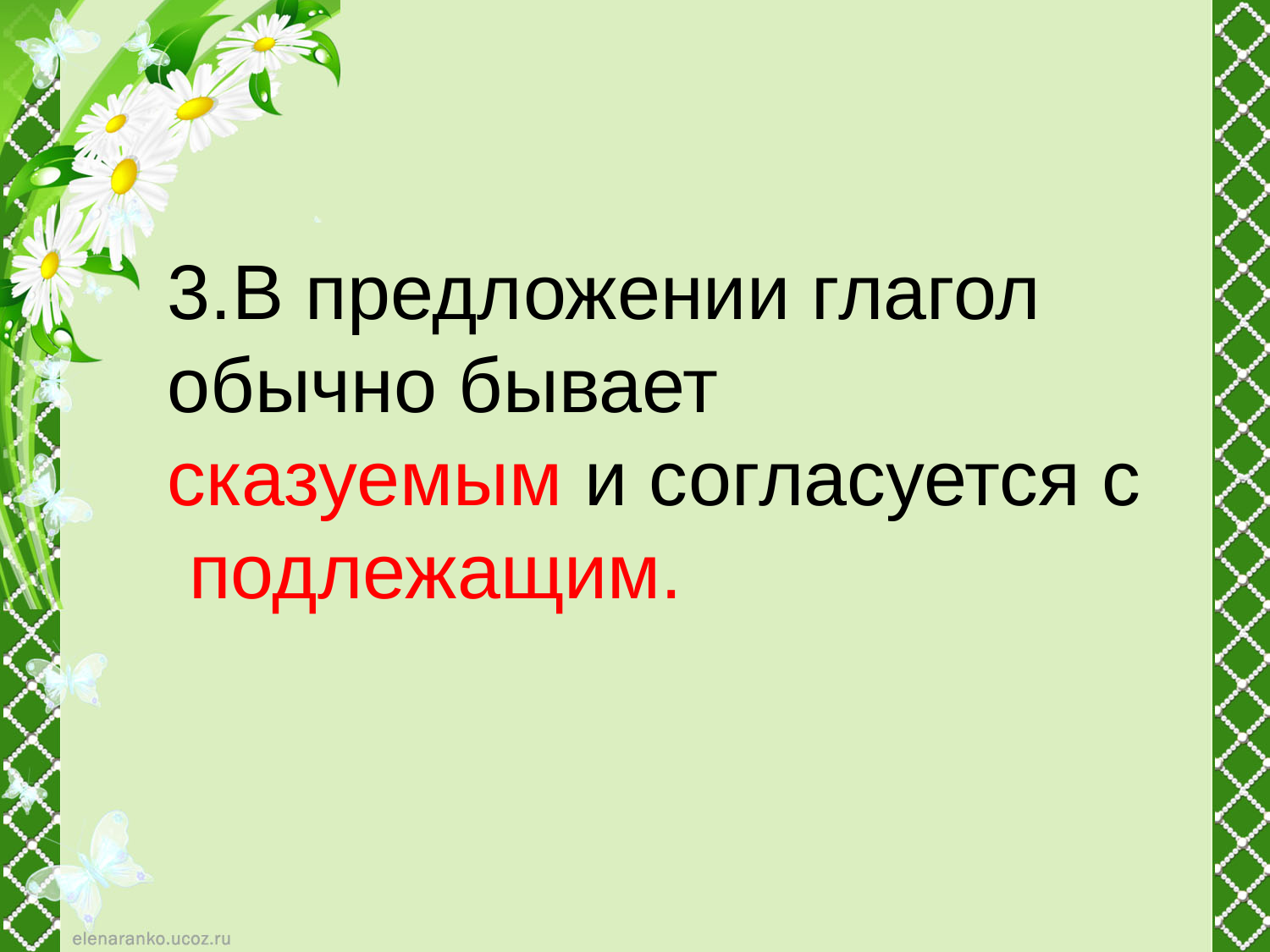

3.В предложении глагол обычно бывает  сказуемым и согласуется с  подлежащим.